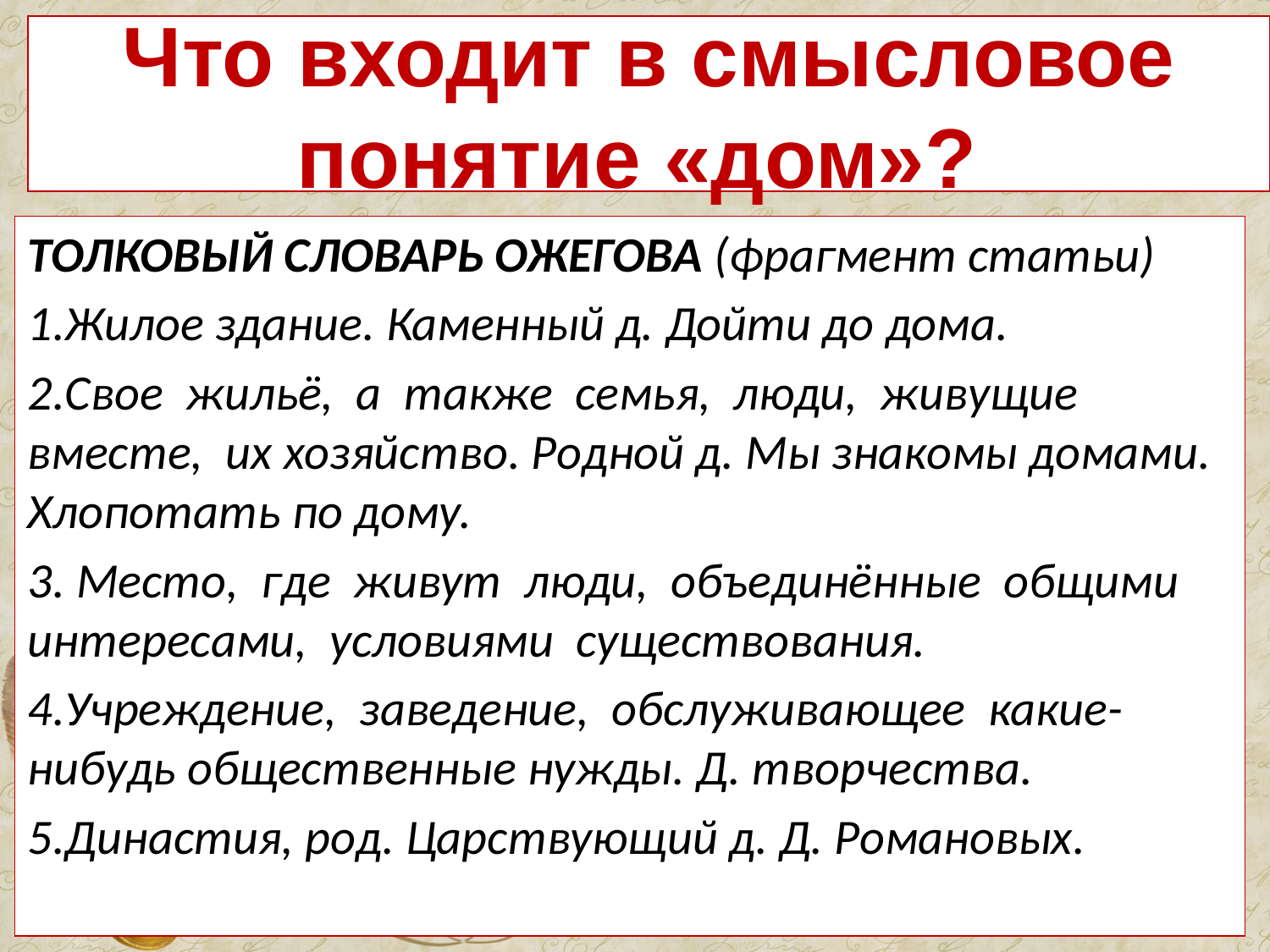

# Что входит в смысловое понятие «дом»?
ТОЛКОВЫЙ СЛОВАРЬ ОЖЕГОВА (фрагмент статьи)
1.Жилое здание. Каменный д. Дойти до дома.
2.Свое  жильё,  а  также  семья,  люди,  живущие  вместе,  их хозяйство. Родной д. Мы знакомы домами. Хлопотать по дому.
3. Место,  где  живут  люди,  объединённые  общими интересами,  условиями  существования.
4.Учреждение,  заведение,  обслуживающее  какие-нибудь общественные нужды. Д. творчества.
5.Династия, род. Царствующий д. Д. Романовых.